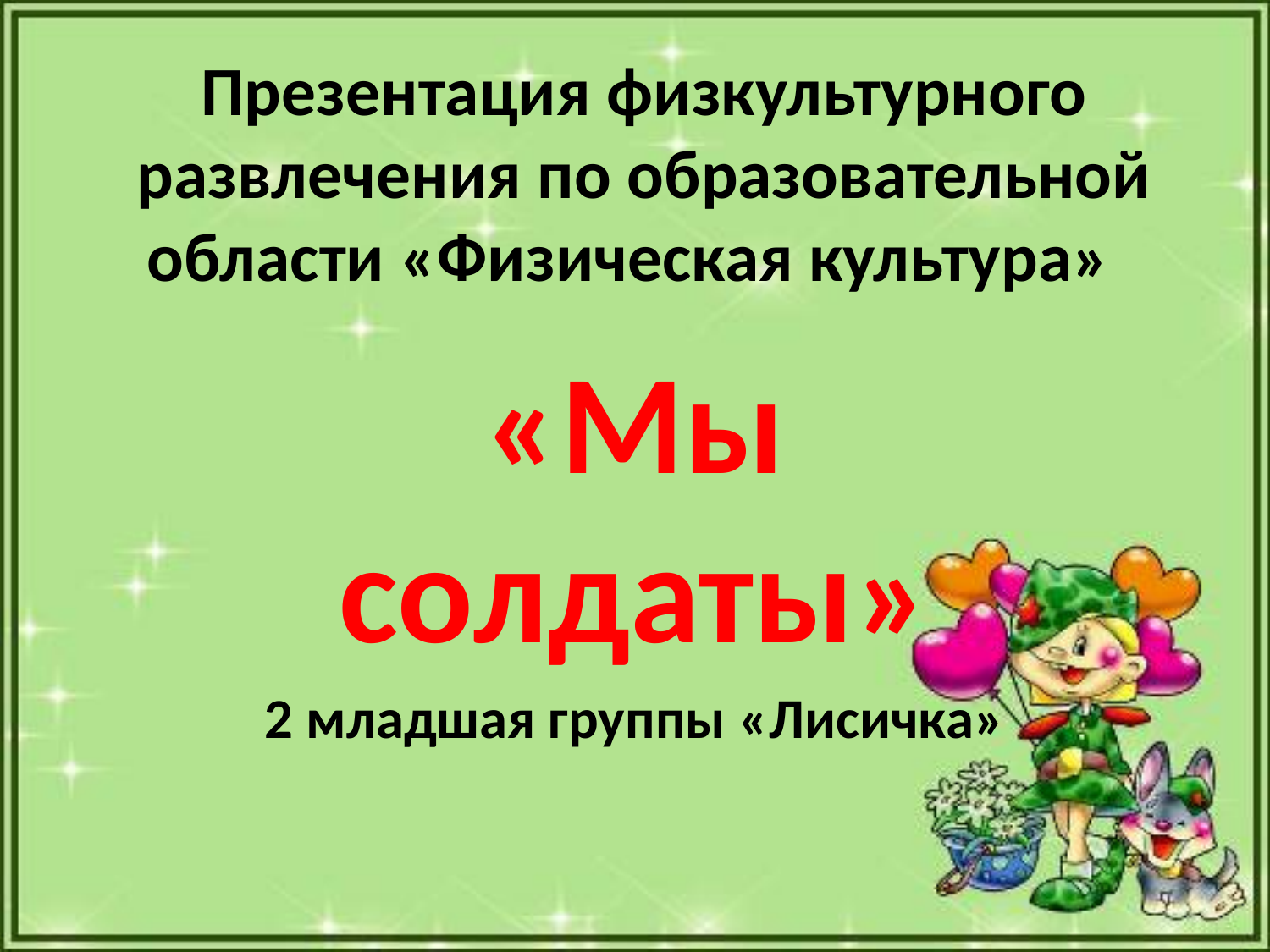

# Презентация физкультурного развлечения по образовательной области «Физическая культура»
«Мы солдаты»
2 младшая группы «Лисичка»